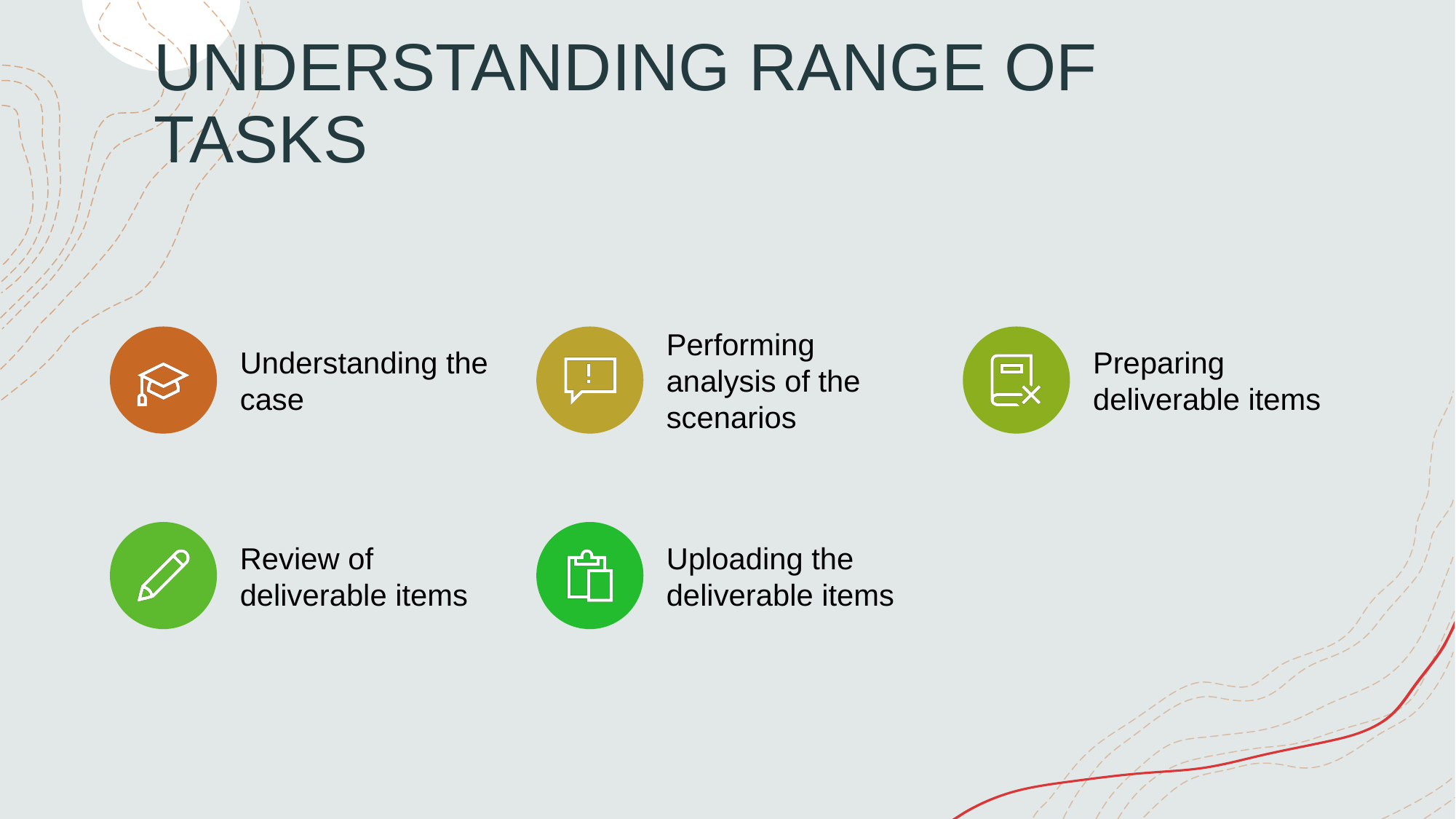

# UNDERSTANDING RANGE OF TASKS
Understanding the case
Performing analysis of the scenarios
Preparing deliverable items
Review of deliverable items
Uploading the deliverable items